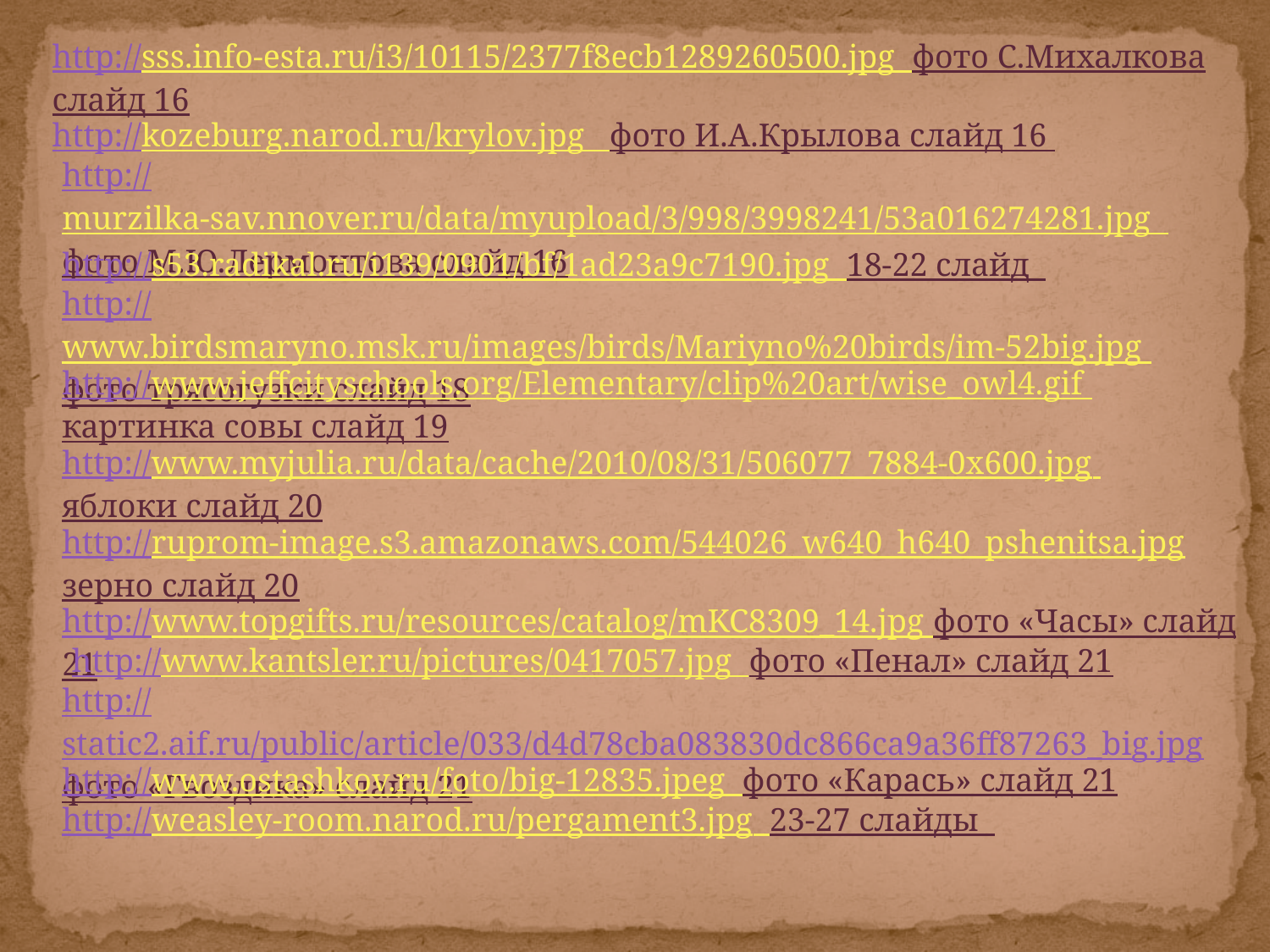

http://sss.info-esta.ru/i3/10115/2377f8ecb1289260500.jpg  фото С.Михалкова слайд 16
http://kozeburg.narod.ru/krylov.jpg   фото И.А.Крылова слайд 16
http://murzilka-sav.nnover.ru/data/myupload/3/998/3998241/53a016274281.jpg   фото М.Ю.Лермонтова слайд 16
http://s53.radikal.ru/i139/0901/bf/1ad23a9c7190.jpg  18-22 слайд
http://www.birdsmaryno.msk.ru/images/birds/Mariyno%20birds/im-52big.jpg  фото трясогузки слайд 18
http://www.jeffcityschools.org/Elementary/clip%20art/wise_owl4.gif  картинка совы слайд 19
http://www.myjulia.ru/data/cache/2010/08/31/506077_7884-0x600.jpg  яблоки слайд 20
http://ruprom-image.s3.amazonaws.com/544026_w640_h640_pshenitsa.jpg зерно слайд 20
http://www.topgifts.ru/resources/catalog/mKC8309_14.jpg фото «Часы» слайд 21
http://www.kantsler.ru/pictures/0417057.jpg  фото «Пенал» слайд 21
http://static2.aif.ru/public/article/033/d4d78cba083830dc866ca9a36ff87263_big.jpg
фото «Гвоздика» слайд 21
http://www.ostashkov.ru/foto/big-12835.jpeg  фото «Карась» слайд 21
http://weasley-room.narod.ru/pergament3.jpg  23-27 слайды